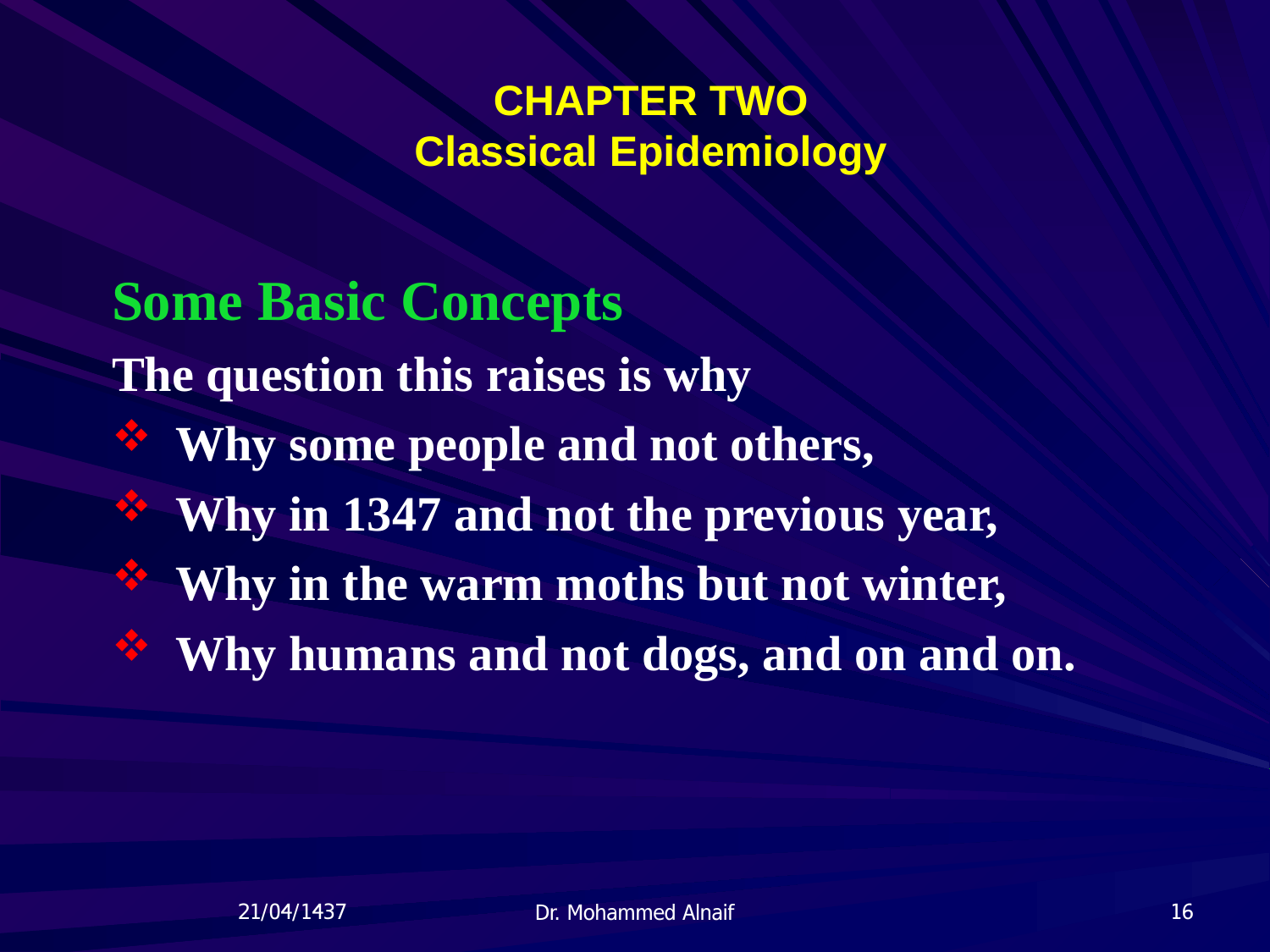

# CHAPTER TWO Classical Epidemiology
Some Basic Concepts
The question this raises is why
Why some people and not others,
Why in 1347 and not the previous year,
Why in the warm moths but not winter,
Why humans and not dogs, and on and on.
21/04/1437
16
Dr. Mohammed Alnaif